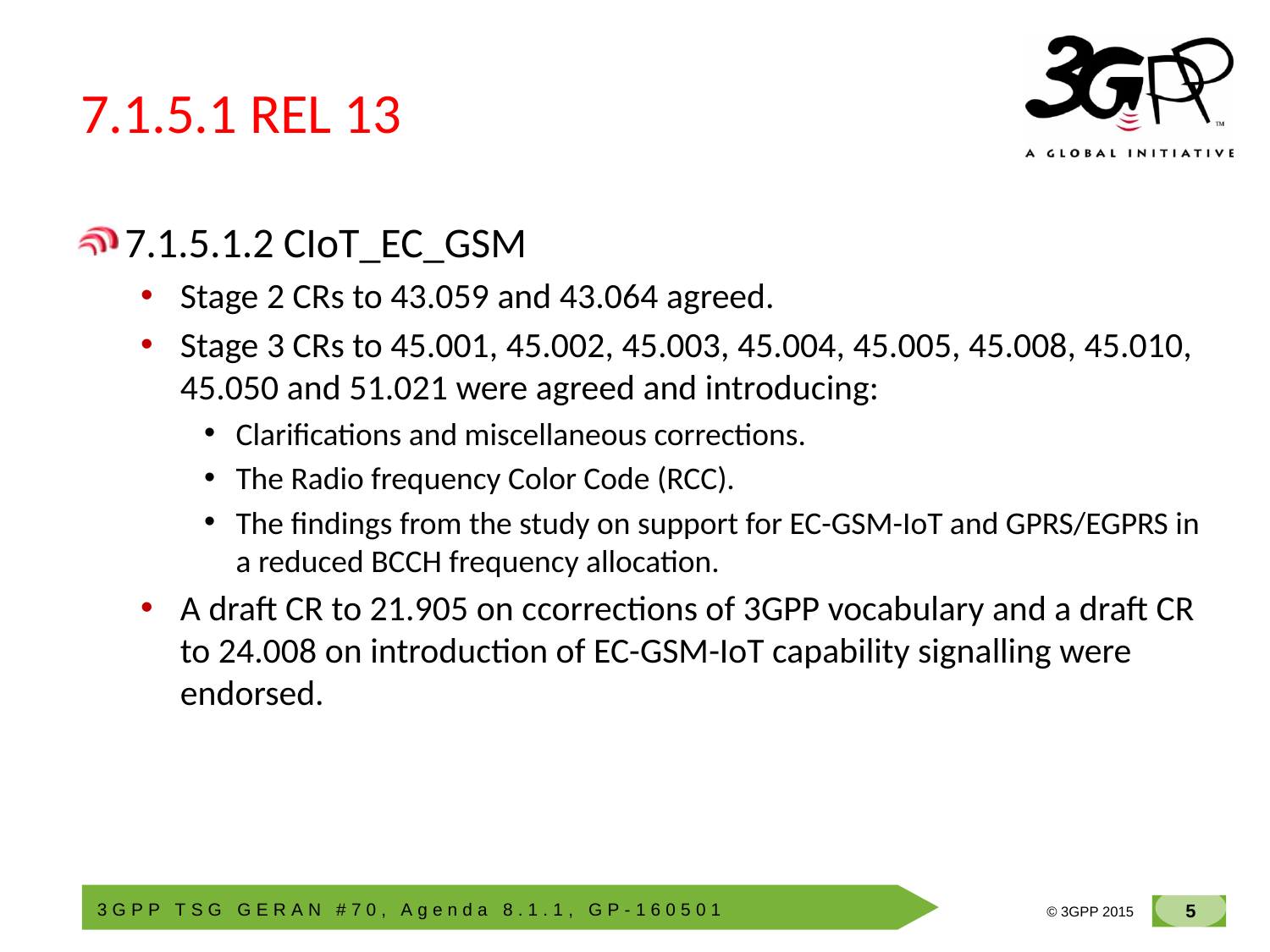

# 7.1.5.1 REL 13
7.1.5.1.2 CIoT_EC_GSM
Stage 2 CRs to 43.059 and 43.064 agreed.
Stage 3 CRs to 45.001, 45.002, 45.003, 45.004, 45.005, 45.008, 45.010, 45.050 and 51.021 were agreed and introducing:
Clarifications and miscellaneous corrections.
The Radio frequency Color Code (RCC).
The findings from the study on support for EC-GSM-IoT and GPRS/EGPRS in a reduced BCCH frequency allocation.
A draft CR to 21.905 on ccorrections of 3GPP vocabulary and a draft CR to 24.008 on introduction of EC-GSM-IoT capability signalling were endorsed.